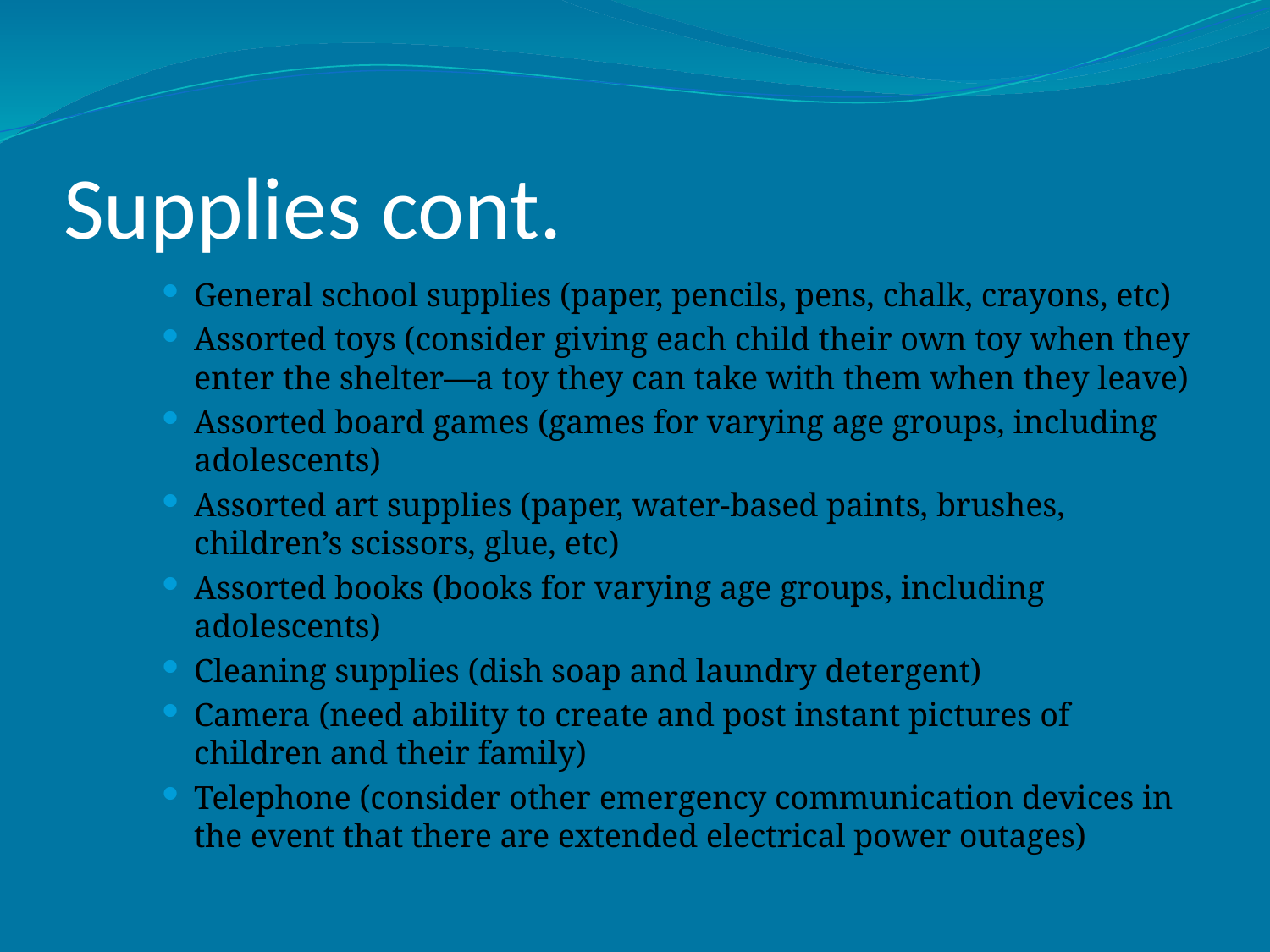

# Supplies cont.
General school supplies (paper, pencils, pens, chalk, crayons, etc)
Assorted toys (consider giving each child their own toy when they enter the shelter—a toy they can take with them when they leave)
Assorted board games (games for varying age groups, including adolescents)
Assorted art supplies (paper, water-based paints, brushes, children’s scissors, glue, etc)
Assorted books (books for varying age groups, including adolescents)
Cleaning supplies (dish soap and laundry detergent)
Camera (need ability to create and post instant pictures of children and their family)
Telephone (consider other emergency communication devices in the event that there are extended electrical power outages)